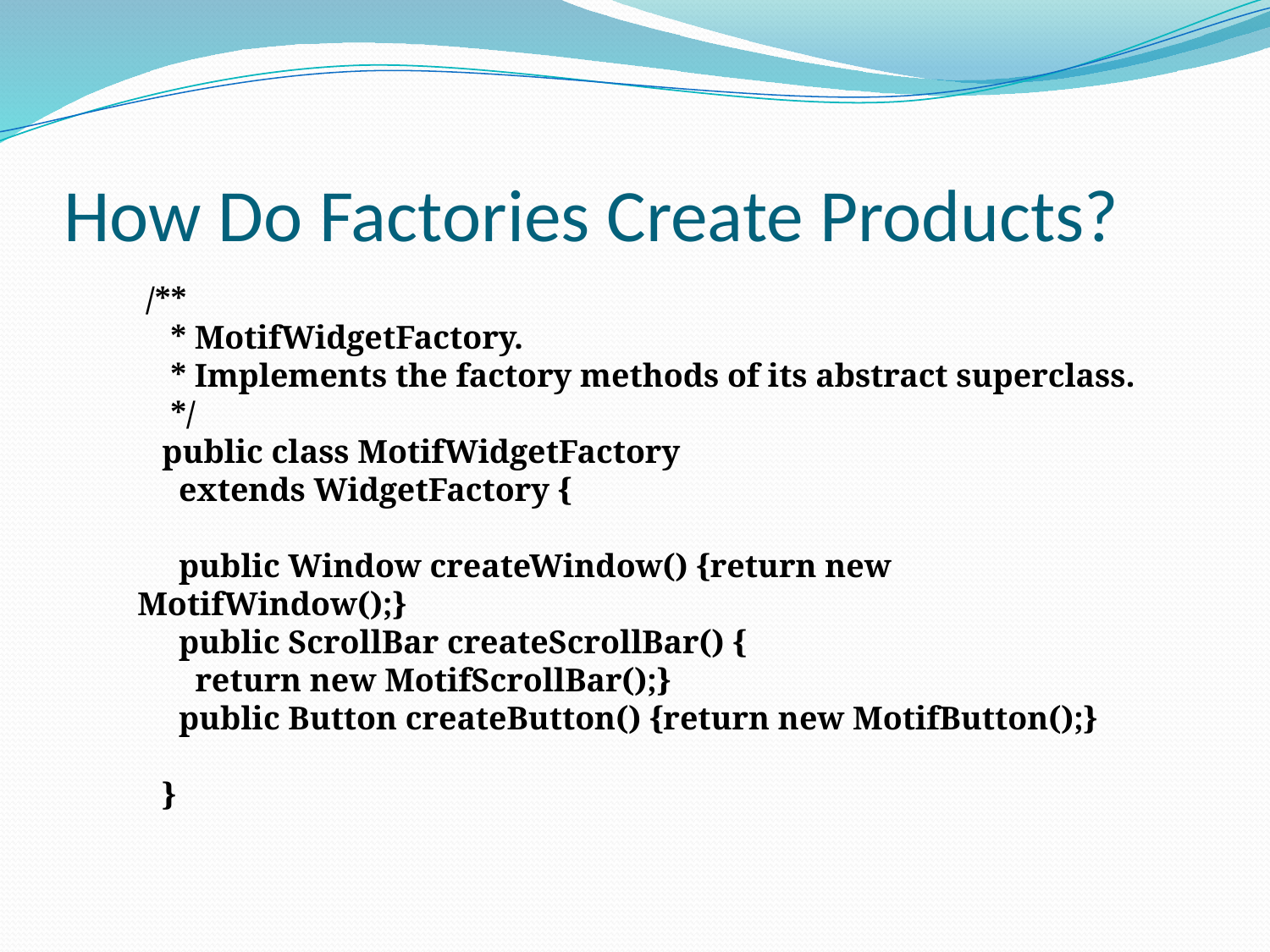

# How Do Factories Create Products?
 /**
    * MotifWidgetFactory.
    * Implements the factory methods of its abstract superclass.
    */
   public class MotifWidgetFactory
     extends WidgetFactory {

     public Window createWindow() {return new MotifWindow();}
     public ScrollBar createScrollBar() {
       return new MotifScrollBar();}
     public Button createButton() {return new MotifButton();}

   }